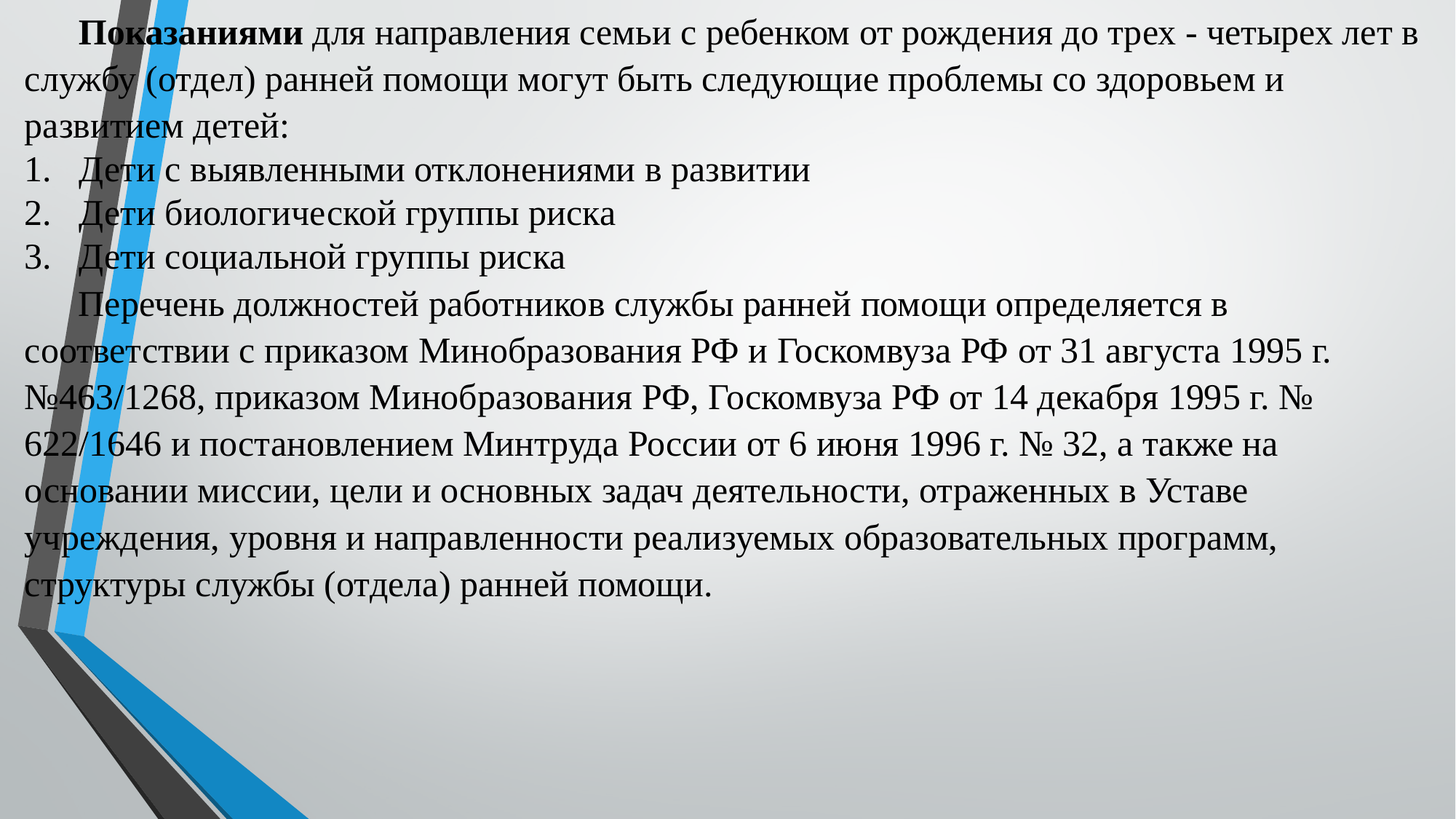

Показаниями для направления семьи с ребенком от рождения до трех - четырех лет в службу (отдел) ранней помощи могут быть следующие проблемы со здоровьем и развитием детей:
Дети с выявленными отклонениями в развитии
Дети биологической группы риска
Дети социальной группы риска
Перечень должностей работников службы ранней помощи определяется в соответствии с приказом Минобразования РФ и Госкомвуза РФ от 31 августа 1995 г. №463/1268, приказом Минобразования РФ, Госкомвуза РФ от 14 декабря 1995 г. № 622/1646 и постановлением Минтруда России от 6 июня 1996 г. № 32, а также на основании миссии, цели и основных задач деятельности, отраженных в Уставе учреждения, уровня и направленности реализуемых образовательных программ, структуры службы (отдела) ранней помощи.